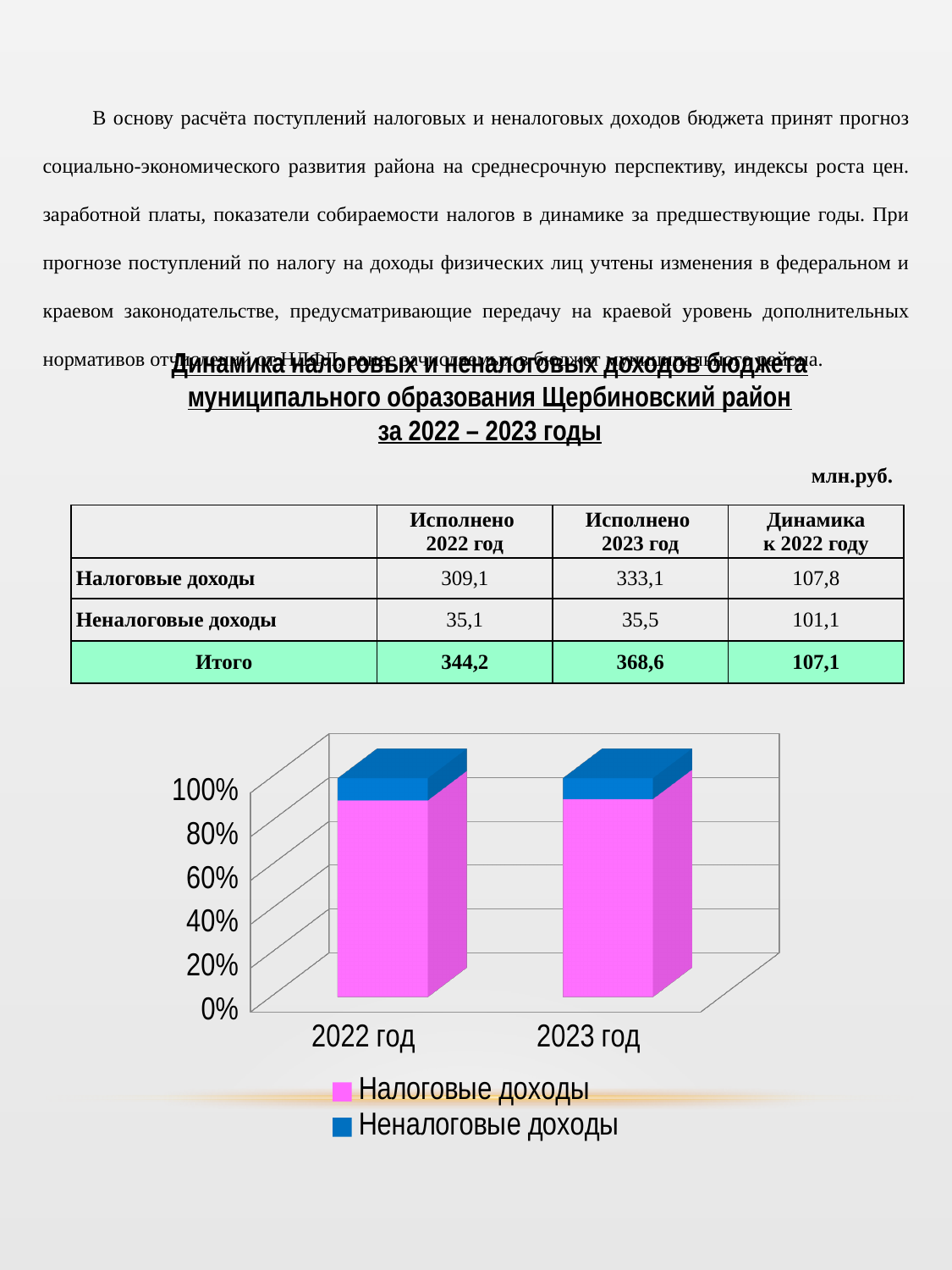

В основу расчёта поступлений налоговых и неналоговых доходов бюджета принят прогноз социально-экономического развития района на среднесрочную перспективу, индексы роста цен. заработной платы, показатели собираемости налогов в динамике за предшествующие годы. При прогнозе поступлений по налогу на доходы физических лиц учтены изменения в федеральном и краевом законодательстве, предусматривающие передачу на краевой уровень дополнительных нормативов отчислений от НДФЛ, ранее зачисляемых в бюджет муниципального района.
Динамика налоговых и неналоговых доходов бюджета
муниципального образования Щербиновский район
за 2022 – 2023 годы
млн.руб.
|  | Исполнено 2022 год | Исполнено 2023 год | Динамика к 2022 году |
| --- | --- | --- | --- |
| Налоговые доходы | 309,1 | 333,1 | 107,8 |
| Неналоговые доходы | 35,1 | 35,5 | 101,1 |
| Итого | 344,2 | 368,6 | 107,1 |

[unsupported chart]